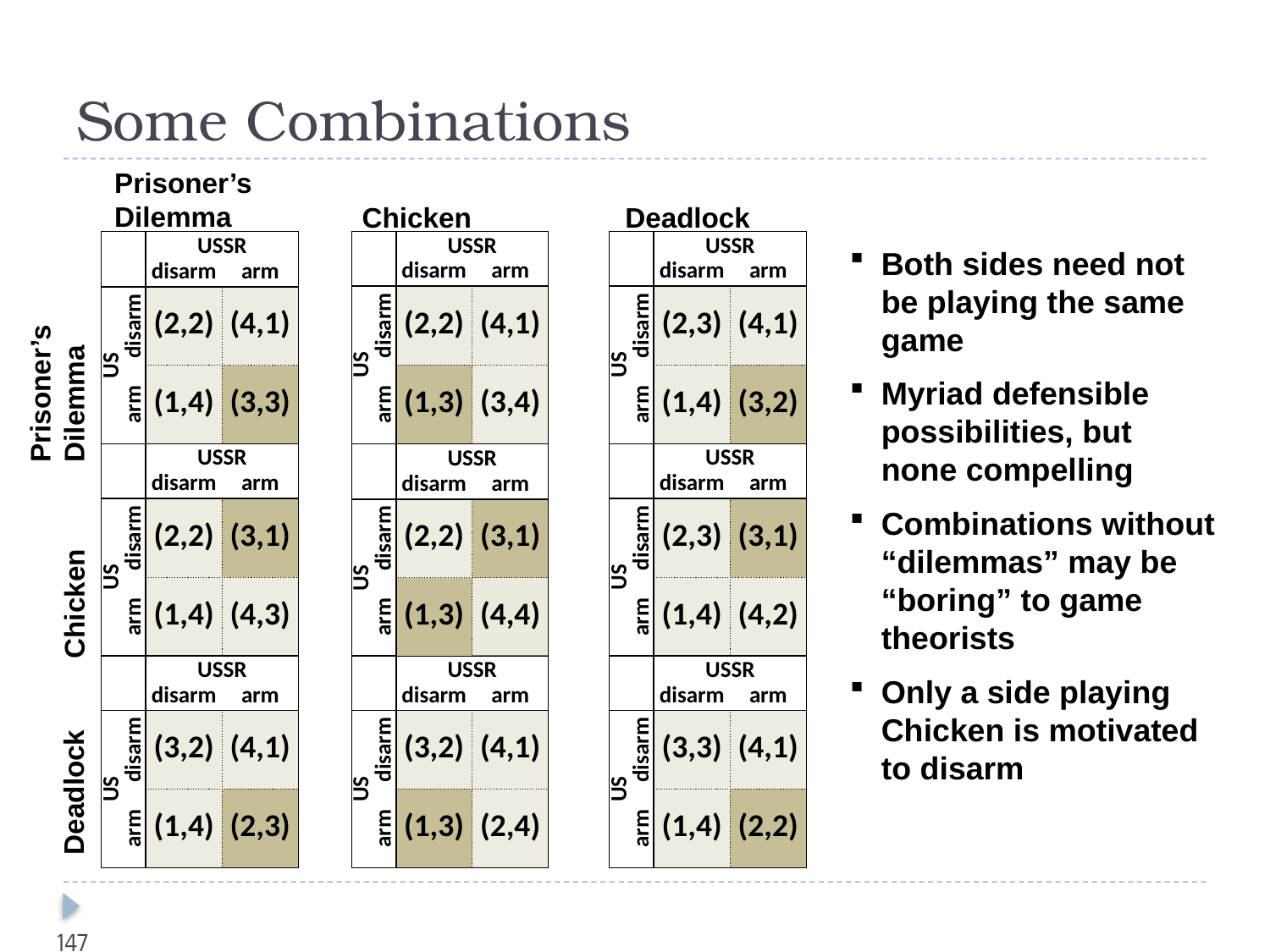

# Some Combinations
Prisoner’s Dilemma
Chicken
Deadlock
|  |  |  |  |
| --- | --- | --- | --- |
|  |  | USSR |  |
|  |  | disarm | arm |
| US | disarm | (2,2) | (4,1) |
|  | arm | (1,4) | (3,3) |
|  |  |  |  |
| --- | --- | --- | --- |
|  |  | USSR |  |
|  |  | disarm | arm |
| US | disarm | (2,2) | (4,1) |
|  | arm | (1,3) | (3,4) |
|  |  |  |  |
| --- | --- | --- | --- |
|  |  | USSR |  |
|  |  | disarm | arm |
| US | disarm | (2,3) | (4,1) |
|  | arm | (1,4) | (3,2) |
Both sides need not be playing the same game
Myriad defensible possibilities, but none compelling
Combinations without “dilemmas” may be “boring” to game theorists
Only a side playing Chicken is motivated to disarm
Prisoner’s Dilemma
|  |  |  |  |
| --- | --- | --- | --- |
|  |  | USSR |  |
|  |  | disarm | arm |
| US | disarm | (2,2) | (3,1) |
|  | arm | (1,4) | (4,3) |
|  |  |  |  |
| --- | --- | --- | --- |
|  |  | USSR |  |
|  |  | disarm | arm |
| US | disarm | (2,2) | (3,1) |
|  | arm | (1,3) | (4,4) |
|  |  |  |  |
| --- | --- | --- | --- |
|  |  | USSR |  |
|  |  | disarm | arm |
| US | disarm | (2,3) | (3,1) |
|  | arm | (1,4) | (4,2) |
Chicken
|  |  |  |  |
| --- | --- | --- | --- |
|  |  | USSR |  |
|  |  | disarm | arm |
| US | disarm | (3,2) | (4,1) |
|  | arm | (1,4) | (2,3) |
|  |  |  |  |
| --- | --- | --- | --- |
|  |  | USSR |  |
|  |  | disarm | arm |
| US | disarm | (3,2) | (4,1) |
|  | arm | (1,3) | (2,4) |
|  |  |  |  |
| --- | --- | --- | --- |
|  |  | USSR |  |
|  |  | disarm | arm |
| US | disarm | (3,3) | (4,1) |
|  | arm | (1,4) | (2,2) |
Deadlock
147